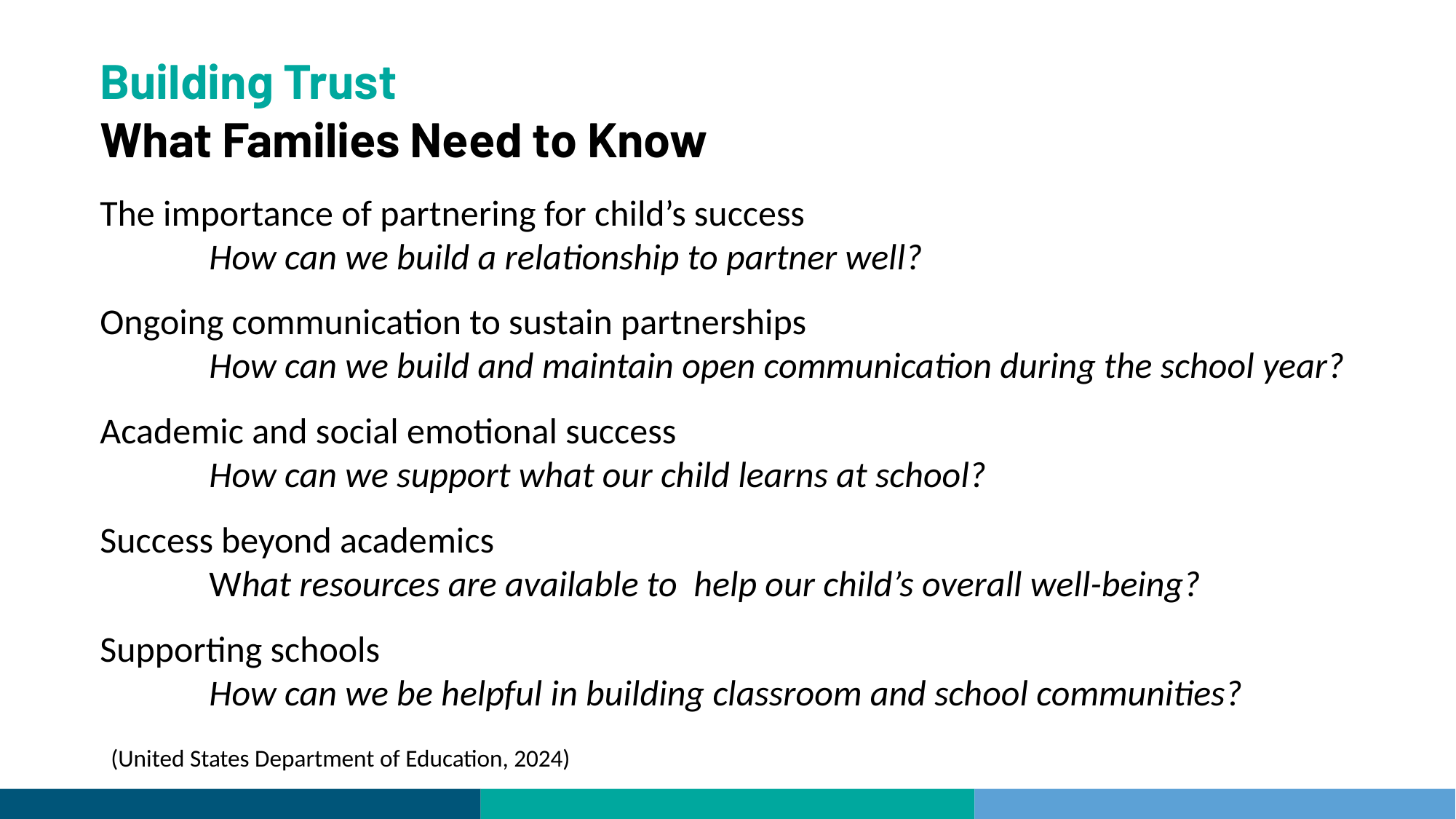

# Building Trust What Families Need to Know
The importance of partnering for child’s success
	How can we build a relationship to partner well?

Ongoing communication to sustain partnerships
	How can we build and maintain open communication during the school year?

Academic and social emotional success
	How can we support what our child learns at school?

Success beyond academics
	What resources are available to  help our child’s overall well-being?

Supporting schools
	How can we be helpful in building classroom and school communities?
(United States Department of Education, 2024)